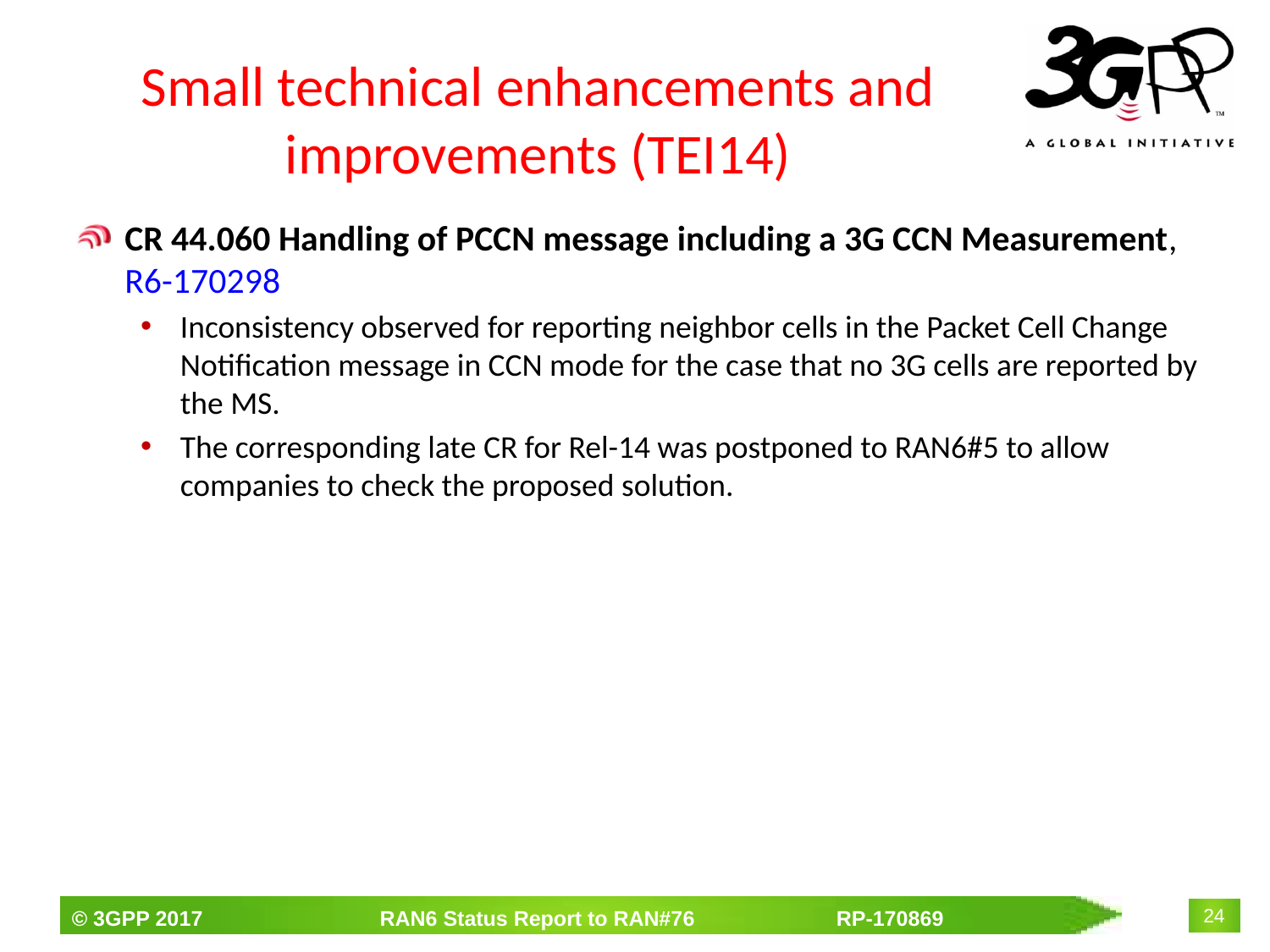

# Small technical enhancements and improvements (TEI14)
CR 44.060 Handling of PCCN message including a 3G CCN Measurement,     R6-170298
Inconsistency observed for reporting neighbor cells in the Packet Cell Change Notification message in CCN mode for the case that no 3G cells are reported by the MS.
The corresponding late CR for Rel-14 was postponed to RAN6#5 to allow companies to check the proposed solution.